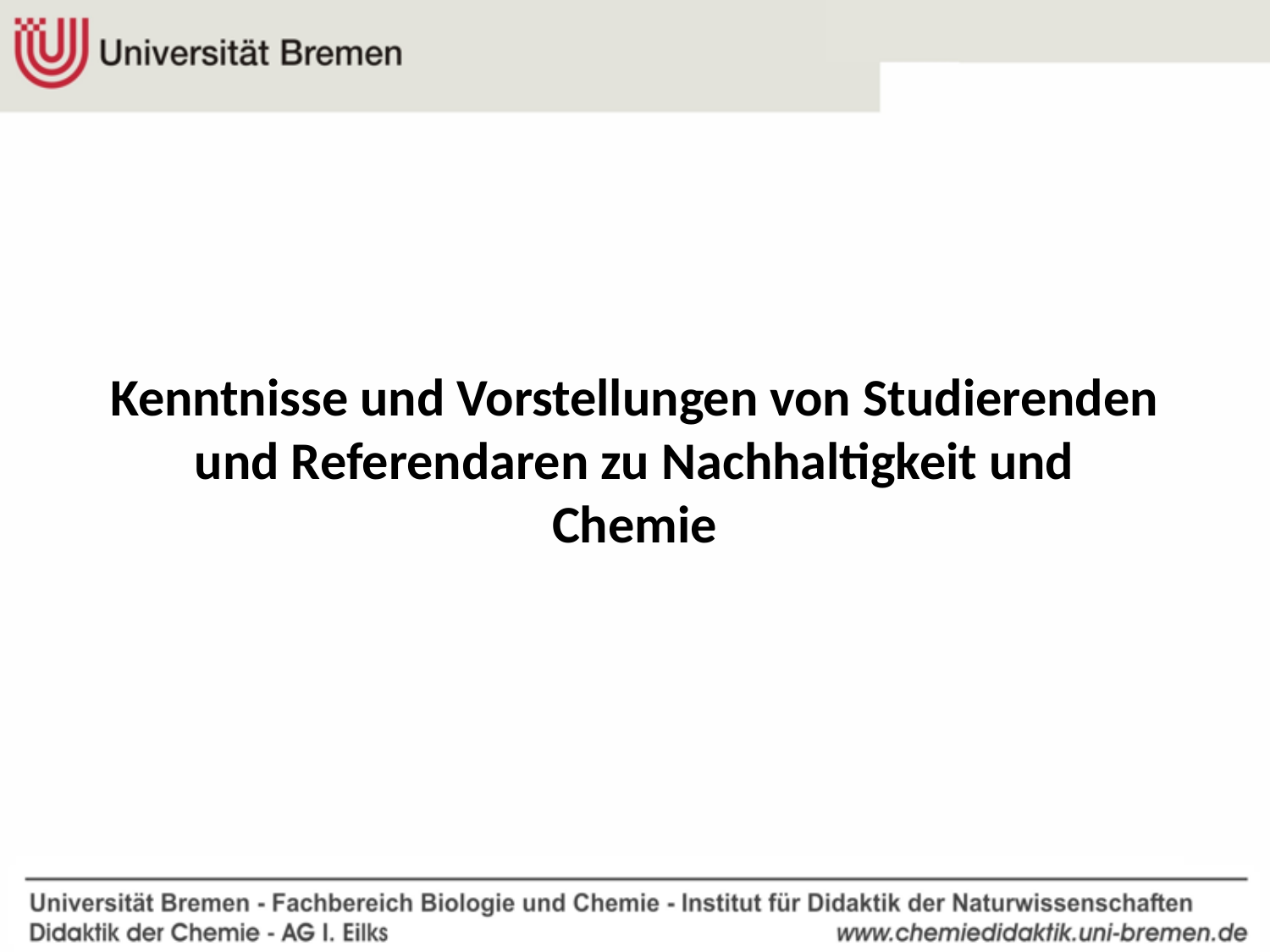

# Kenntnisse und Vorstellungen von Studierenden und Referendaren zu Nachhaltigkeit und Chemie